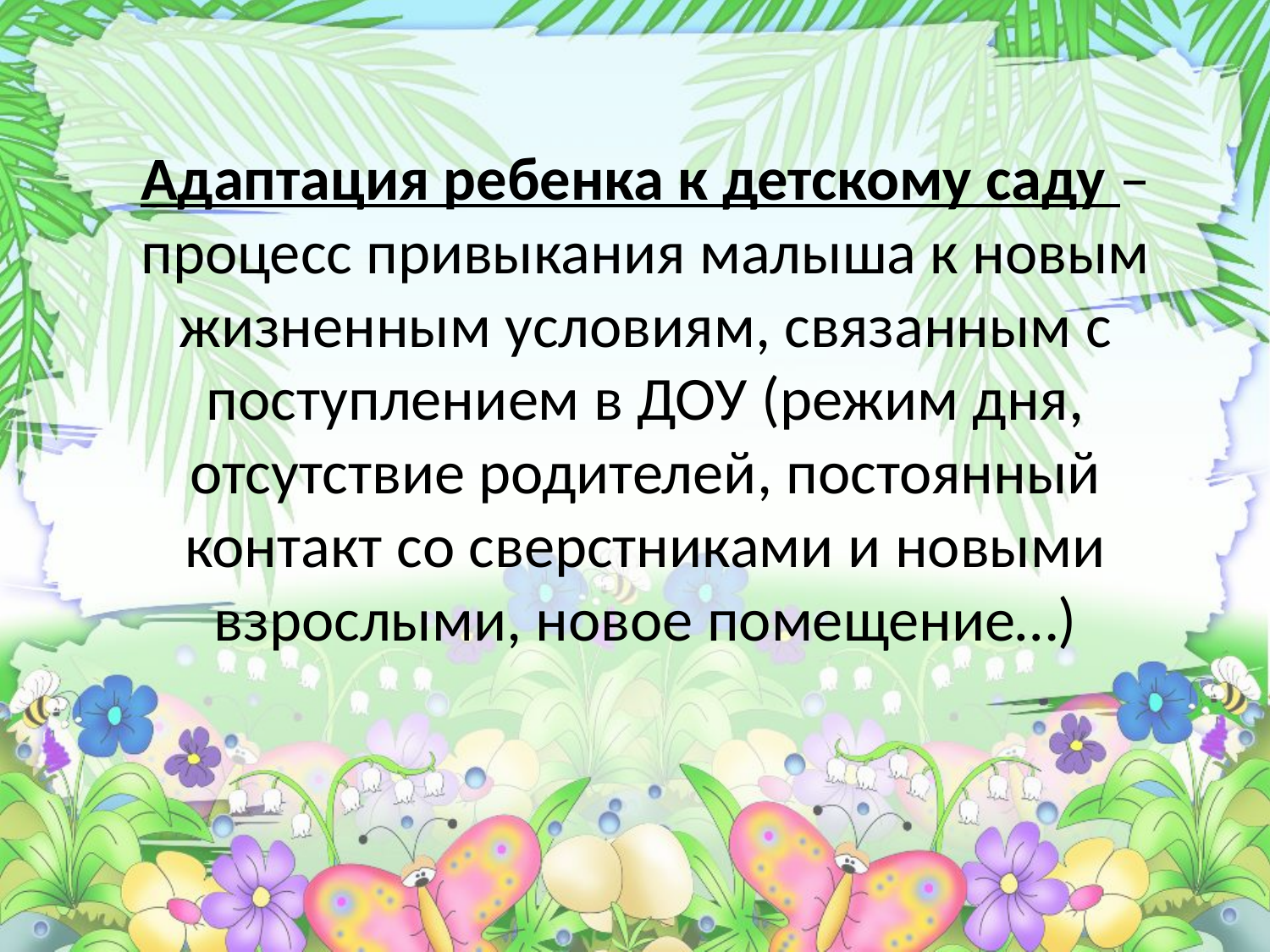

# Адаптация ребенка к детскому саду – процесс привыкания малыша к новым жизненным условиям, связанным с поступлением в ДОУ (режим дня, отсутствие родителей, постоянный контакт со сверстниками и новыми взрослыми, новое помещение…)